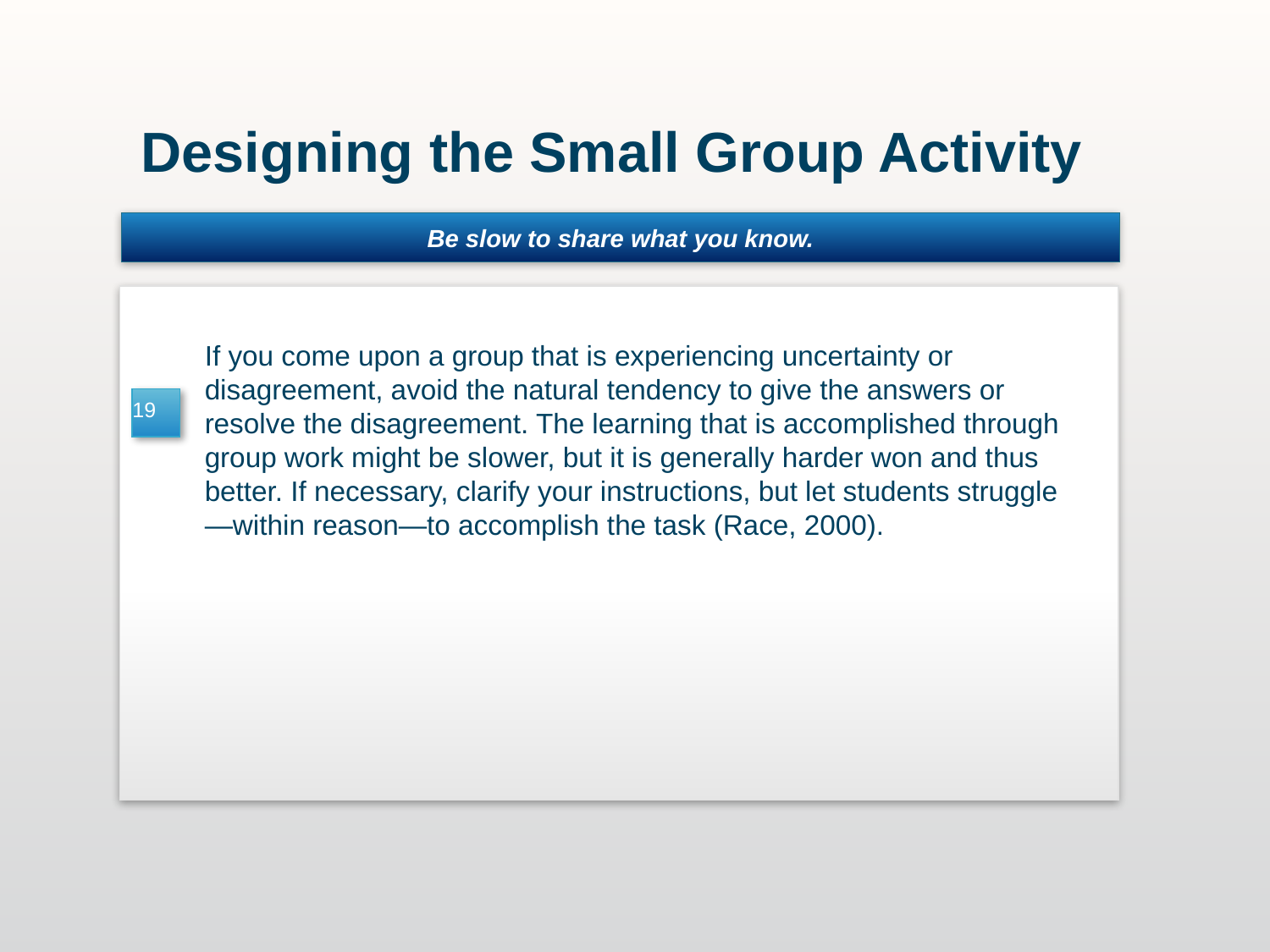

Designing the Small Group Activity
 Be slow to share what you know.

Templates
If you come upon a group that is experiencing uncertainty or disagreement, avoid the natural tendency to give the answers or resolve the disagreement. The learning that is accomplished through group work might be slower, but it is generally harder won and thus better. If necessary, clarify your instructions, but let students struggle—within reason—to accomplish the task (Race, 2000).

19